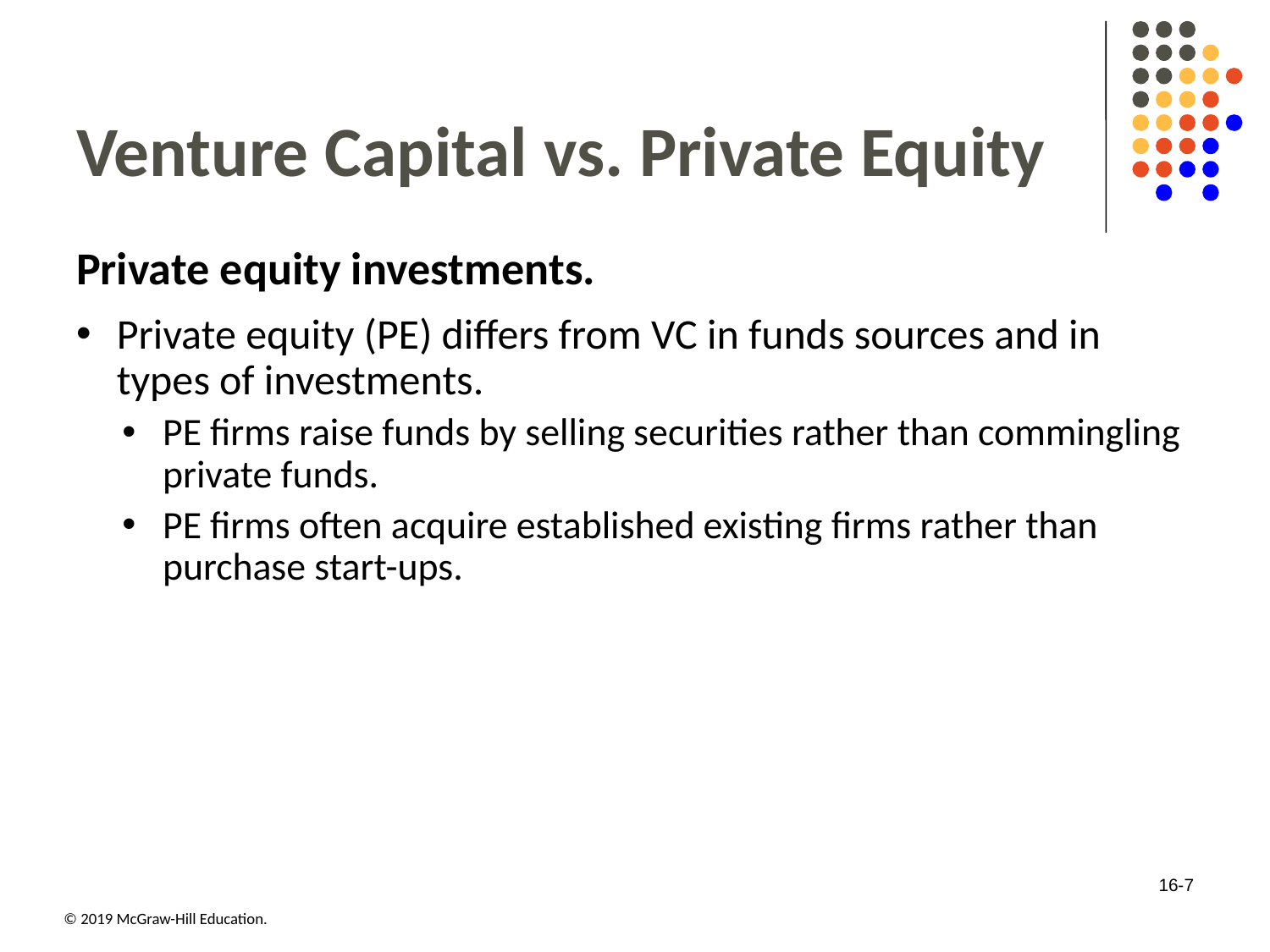

# Venture Capital vs. Private Equity
Private equity investments.
Private equity (PE) differs from VC in funds sources and in types of investments.
PE firms raise funds by selling securities rather than commingling private funds.
PE firms often acquire established existing firms rather than purchase start-ups.
16-7